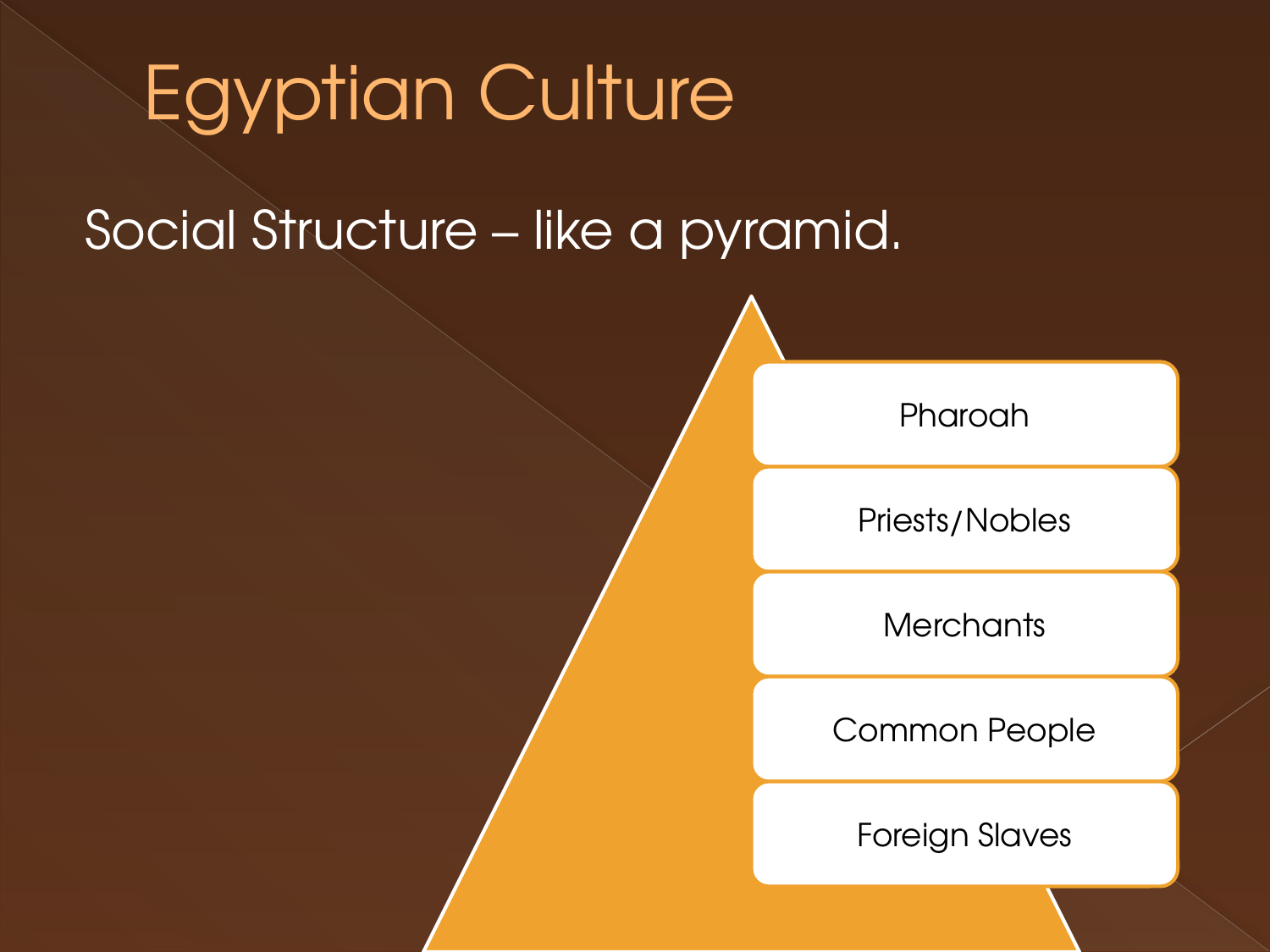

# Egyptian Culture
Social Structure – like a pyramid.

Pharoah
Priests/Nobles
Merchants
Common People
Foreign Slaves